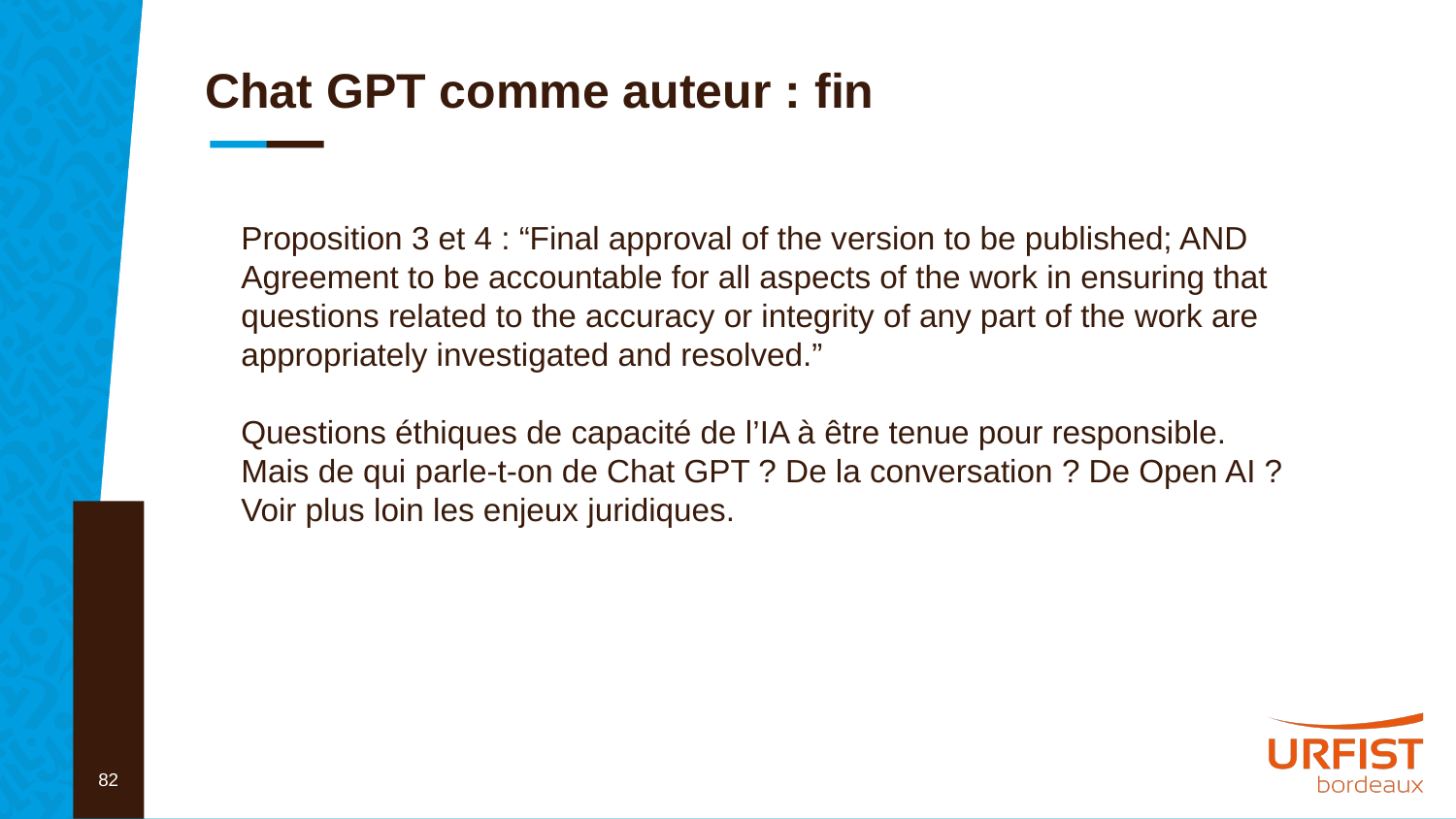

# Chat GPT comme auteur : fin
Proposition 3 et 4 : “Final approval of the version to be published; AND Agreement to be accountable for all aspects of the work in ensuring that questions related to the accuracy or integrity of any part of the work are appropriately investigated and resolved.”

Questions éthiques de capacité de l’IA à être tenue pour responsible.
Mais de qui parle-t-on de Chat GPT ? De la conversation ? De Open AI ?
Voir plus loin les enjeux juridiques.

82